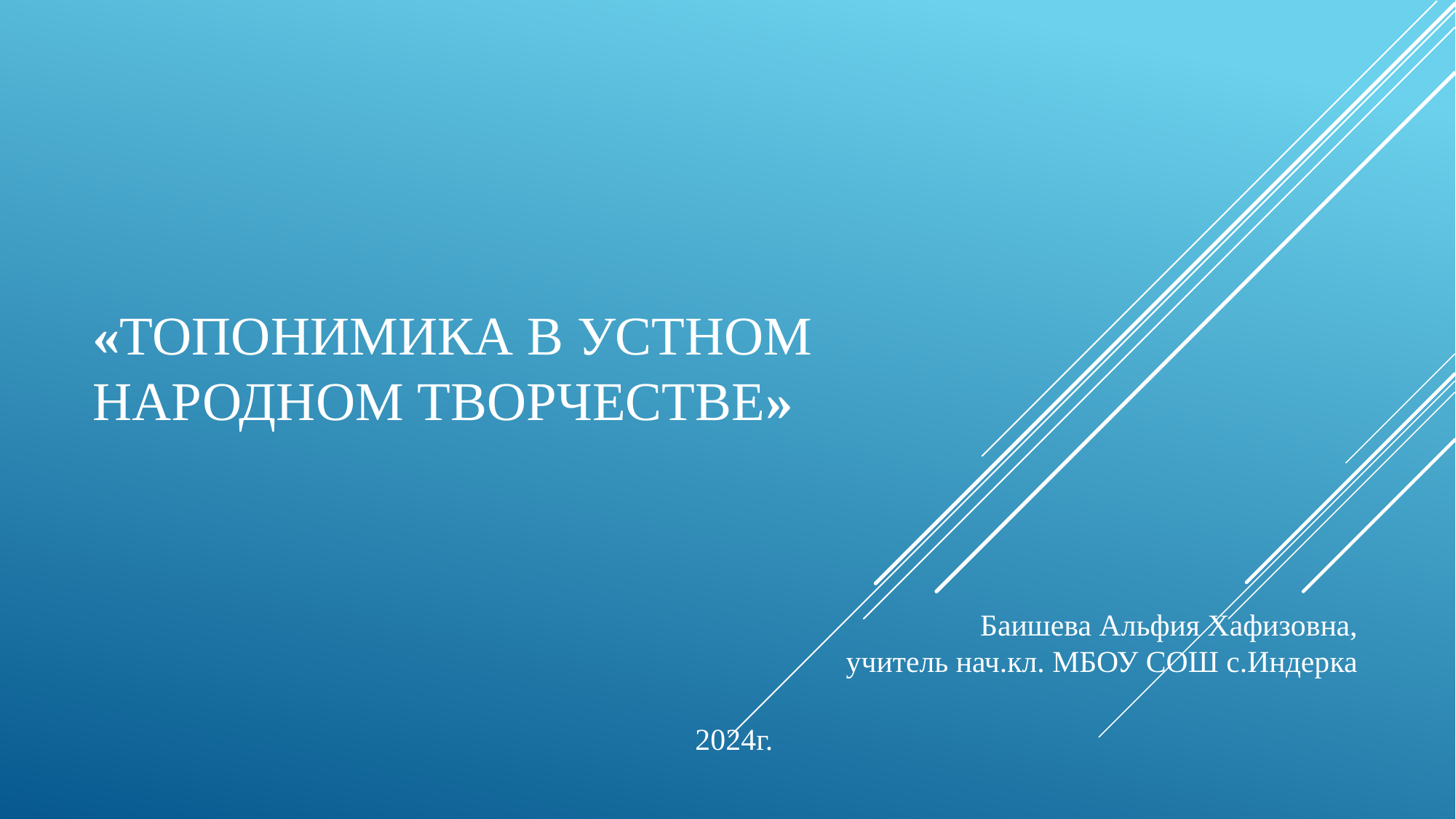

# «Топонимика в устном народном творчестве»

Баишева Альфия Хафизовна,
учитель нач.кл. МБОУ СОШ с.Индерка
2024г.